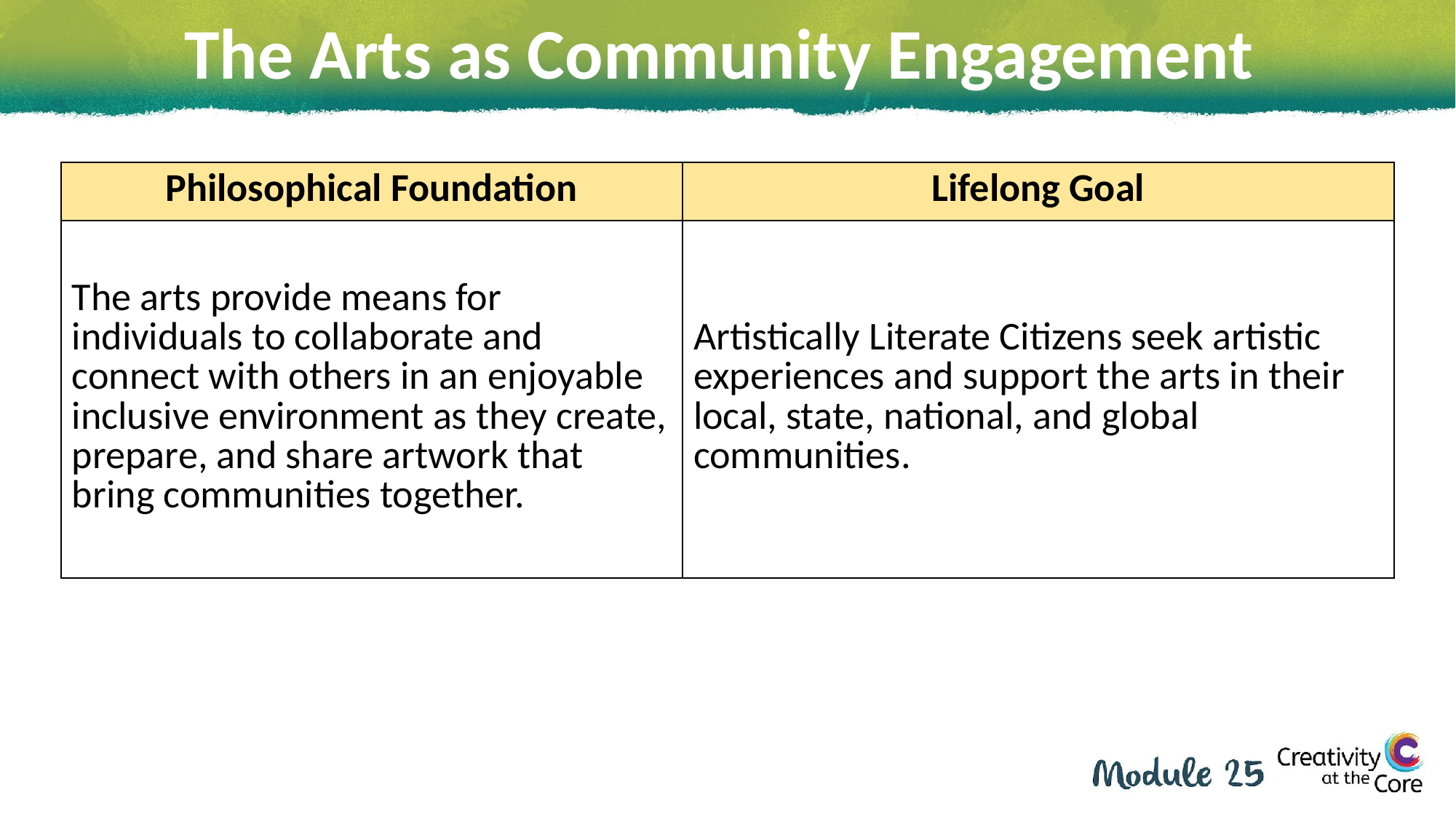

# The Arts as Community Engagement
| Philosophical Foundation | Lifelong Goal |
| --- | --- |
| The arts provide means for individuals to collaborate and connect with others in an enjoyable inclusive environment as they create, prepare, and share artwork that bring communities together. | Artistically Literate Citizens seek artistic experiences and support the arts in their local, state, national, and global communities. |